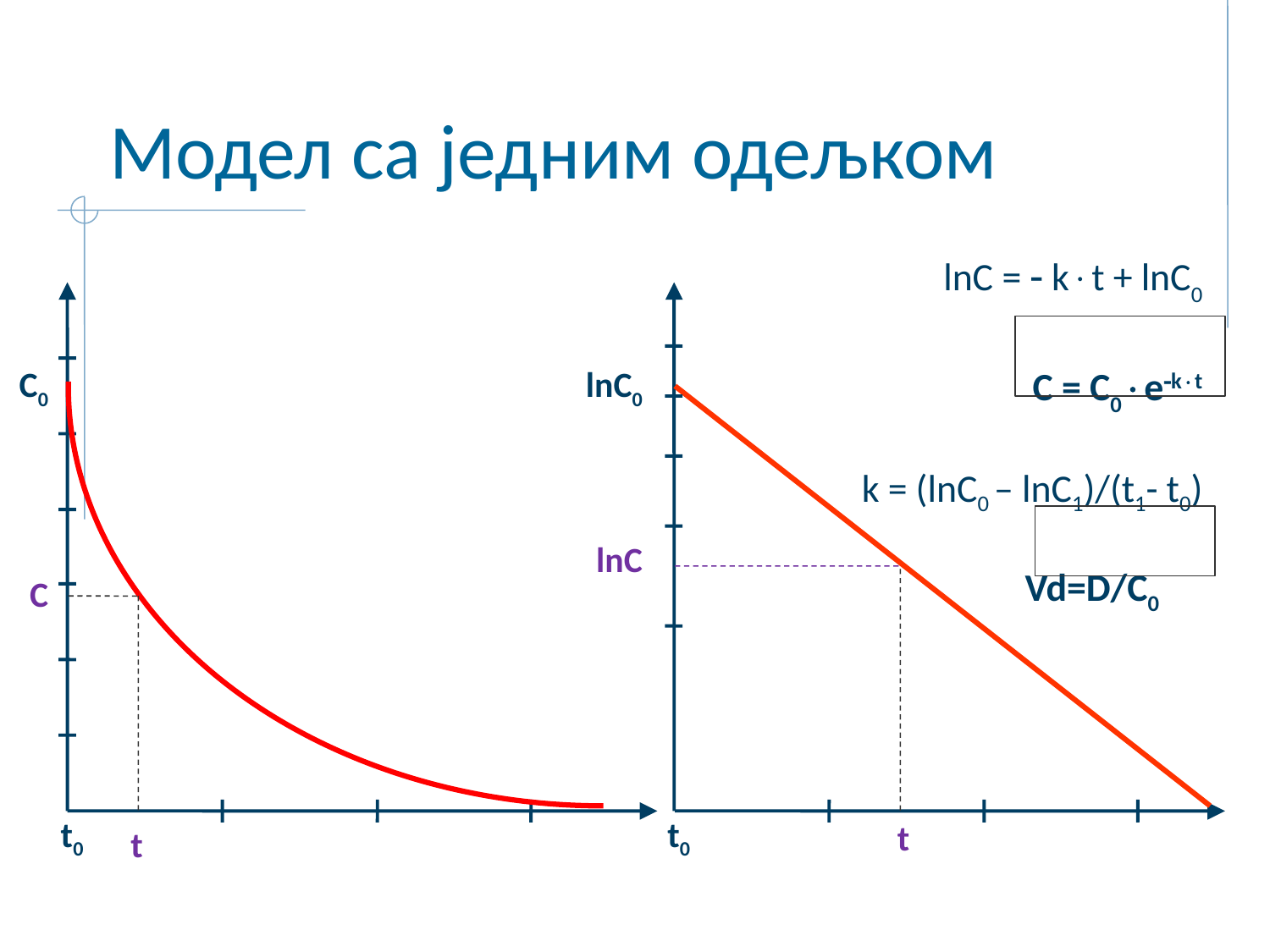

# Модел са једним одељком
lnC = − k⋅t + lnC0

C = C0⋅e−k⋅t

k = (lnC0 – lnC1)/(t1- t0)

Vd=D/C0

C0
lnC0

lnC
C

t0
t0
t

t